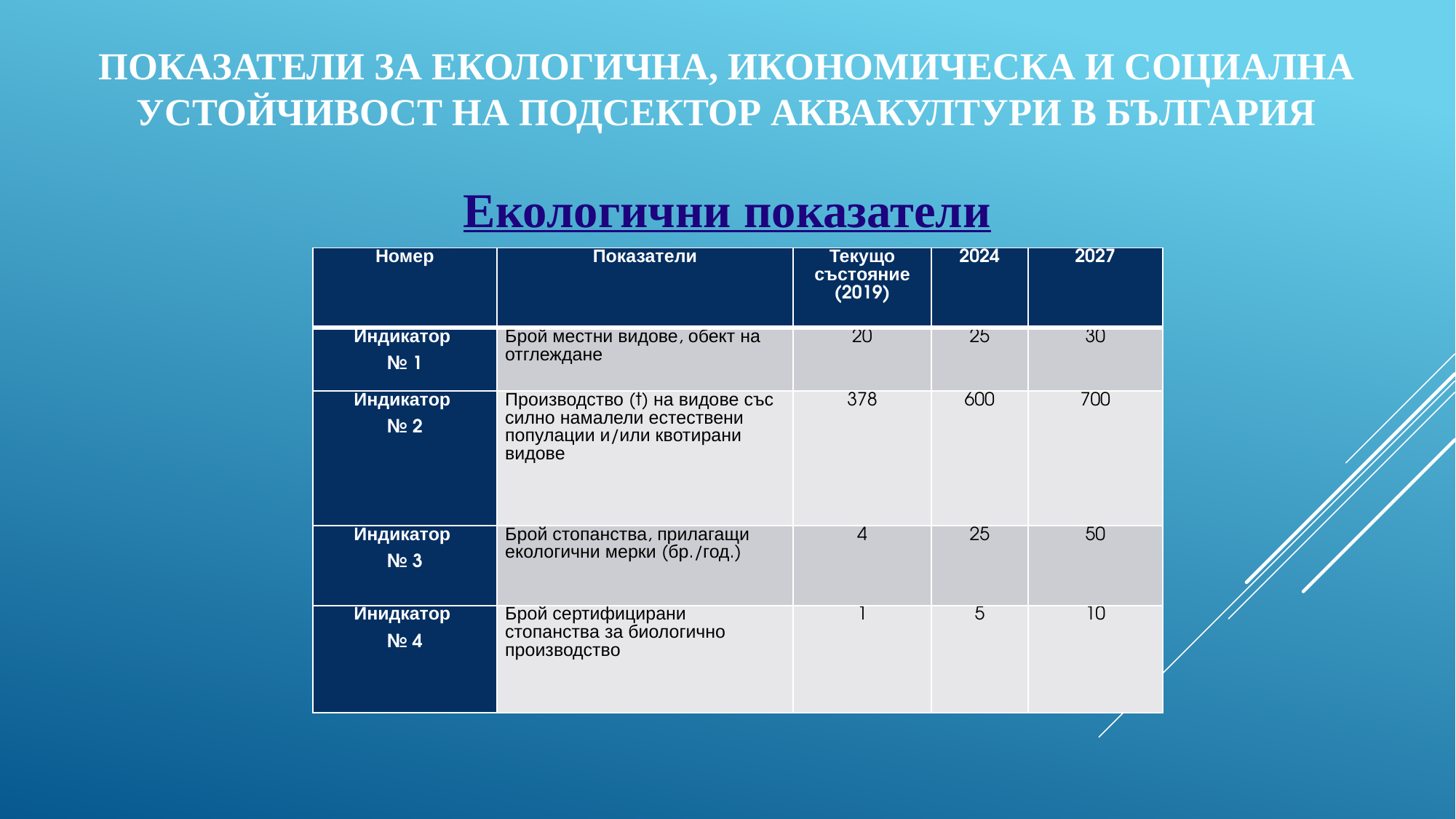

# ПОКАЗАТЕЛИ ЗА ЕКОЛОГИЧНА, ИКОНОМИЧЕСКА И СОЦИАЛНА УСТОЙЧИВОСТ НА ПОДСЕКТОР АКВАКУЛТУРИ В БЪЛГАРИЯ
Екологични показатели
| Номер | Показатели | Текущо състояние (2019) | 2024 | 2027 |
| --- | --- | --- | --- | --- |
| Индикатор № 1 | Брой местни видове, обект на отглеждане | 20 | 25 | 30 |
| Индикатор № 2 | Производство (t) на видове със силно намалели естествени популации и/или квотирани видове | 378 | 600 | 700 |
| Индикатор № 3 | Брой стопанства, прилагащи екологични мерки (бр./год.) | 4 | 25 | 50 |
| Инидкатор № 4 | Брой сертифицирани стопанства за биологично производство | 1 | 5 | 10 |